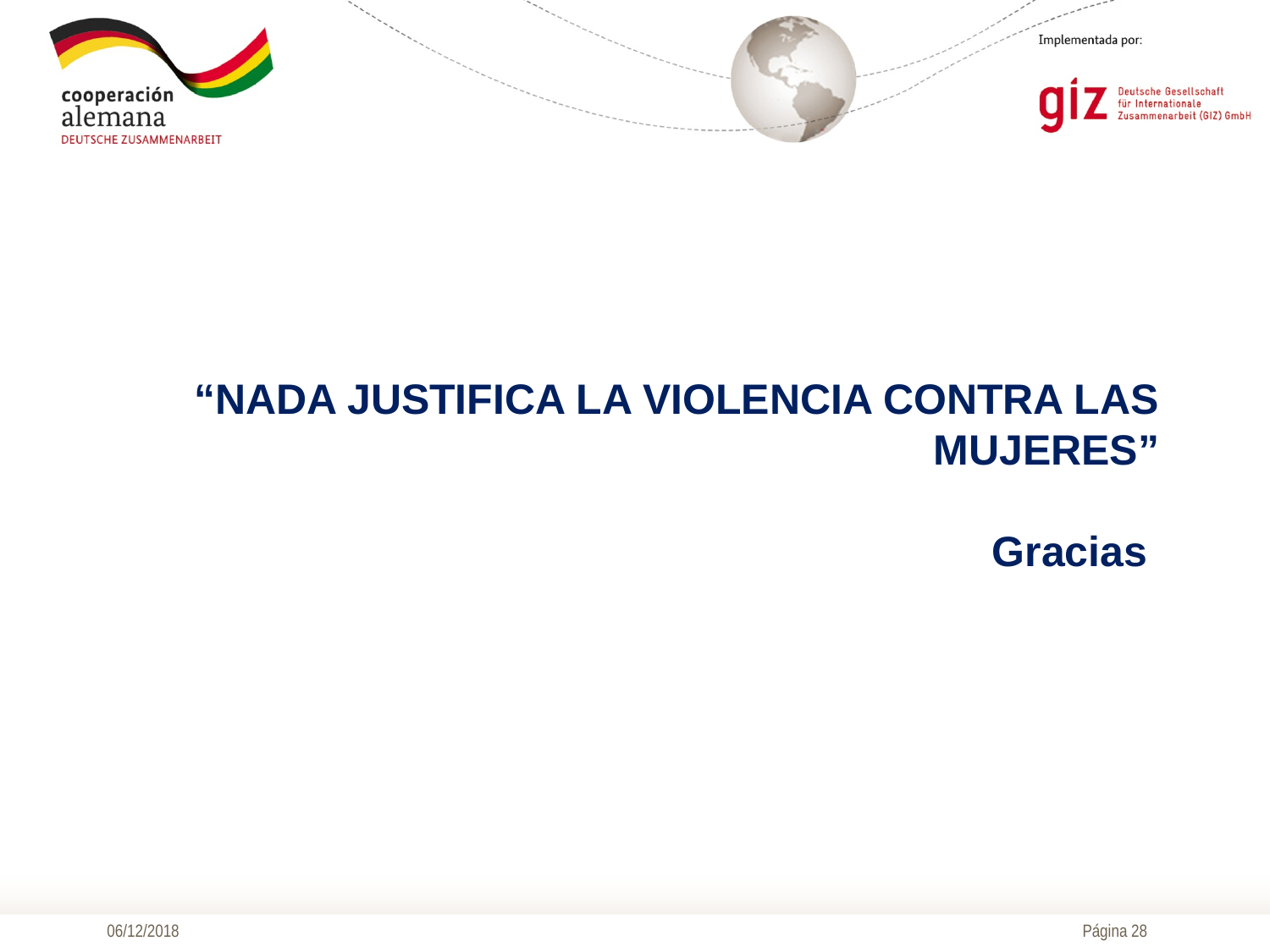

“NADA JUSTIFICA LA VIOLENCIA CONTRA LAS MUJERES”

Gracias
06/12/2018